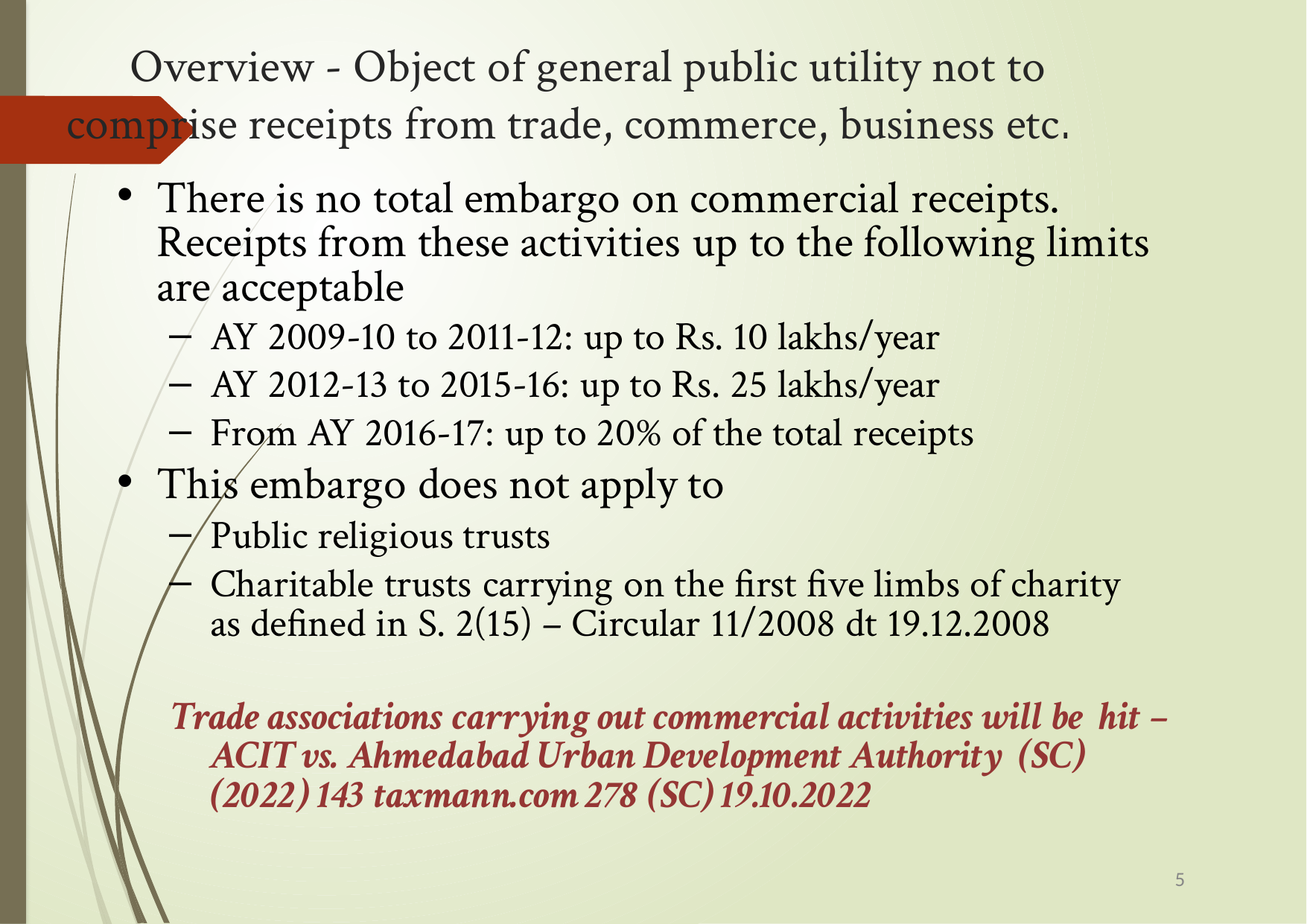

# Overview - Object of general public utility not to  comprise receipts from trade, commerce, business etc.
There is no total embargo on commercial receipts.  Receipts from these activities up to the following limits  are acceptable
AY 2009-10 to 2011-12: up to Rs. 10 lakhs/year
AY 2012-13 to 2015-16: up to Rs. 25 lakhs/year
From AY 2016-17: up to 20% of the total receipts
This embargo does not apply to
Public religious trusts
Charitable trusts carrying on the first five limbs of charity  as defined in S. 2(15) – Circular 11/2008 dt 19.12.2008

Trade associations carrying out commercial activities will be  hit – ACIT vs. Ahmedabad Urban Development Authority  (SC) (2022) 143 taxmann.com 278 (SC) 19.10.2022
5